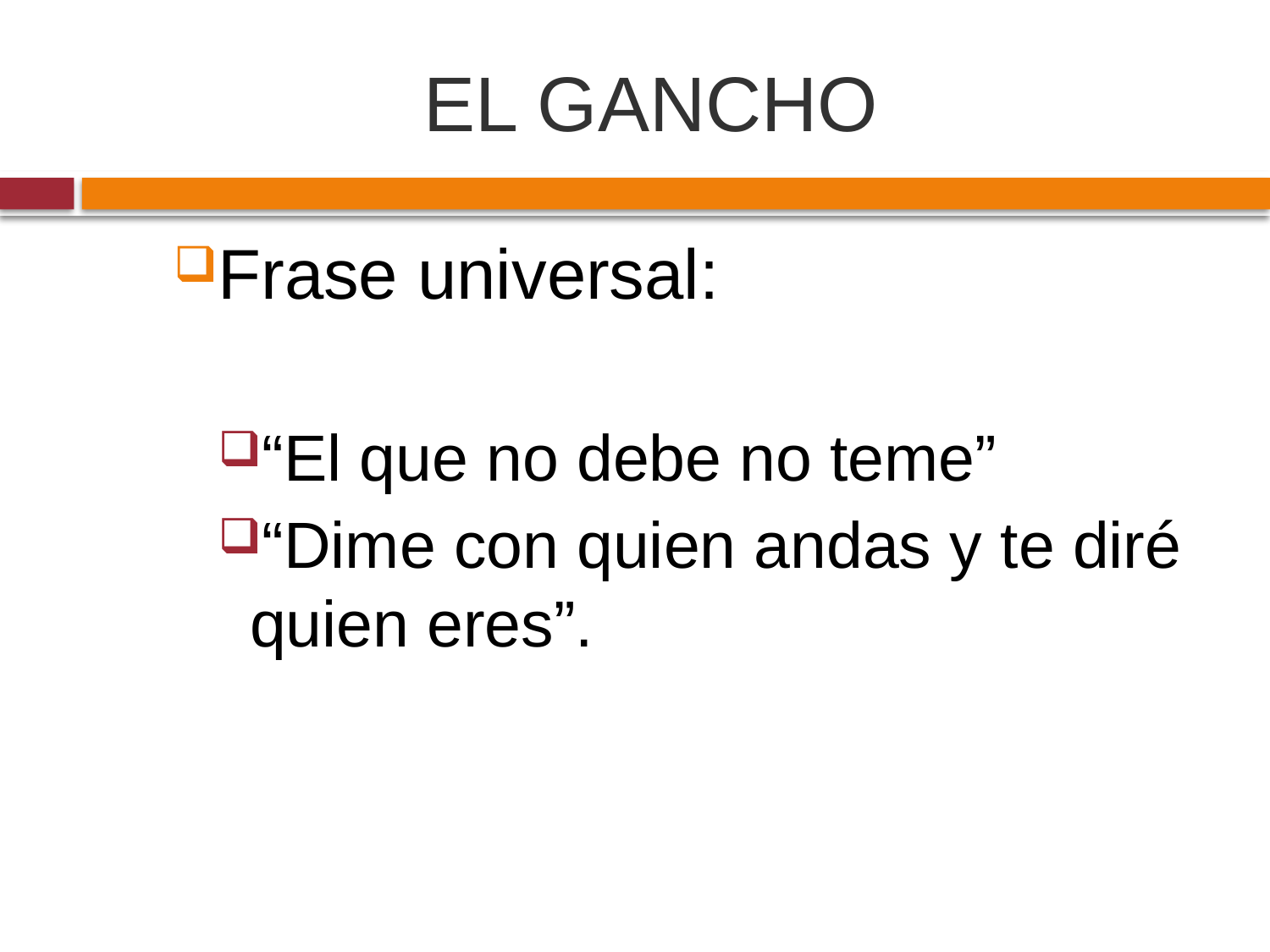

# EL GANCHO
Frase universal:

“El que no debe no teme”
“Dime con quien andas y te diré quien eres”.